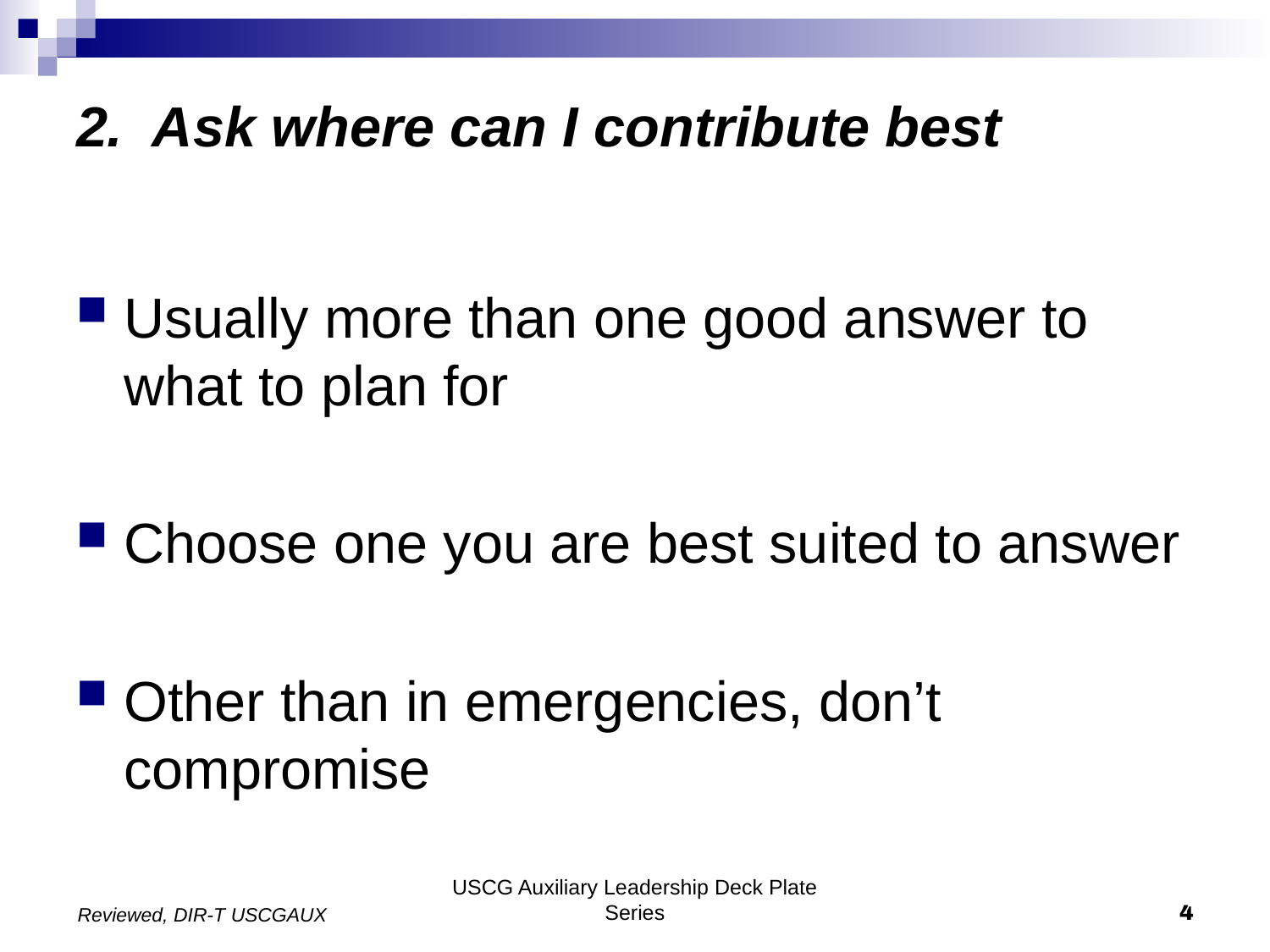

# 2.  Ask where can I contribute best
Usually more than one good answer to what to plan for

Choose one you are best suited to answer

Other than in emergencies, don’t compromise

USCG Auxiliary Leadership Deck Plate Series
4
Reviewed, DIR-T USCGAUX